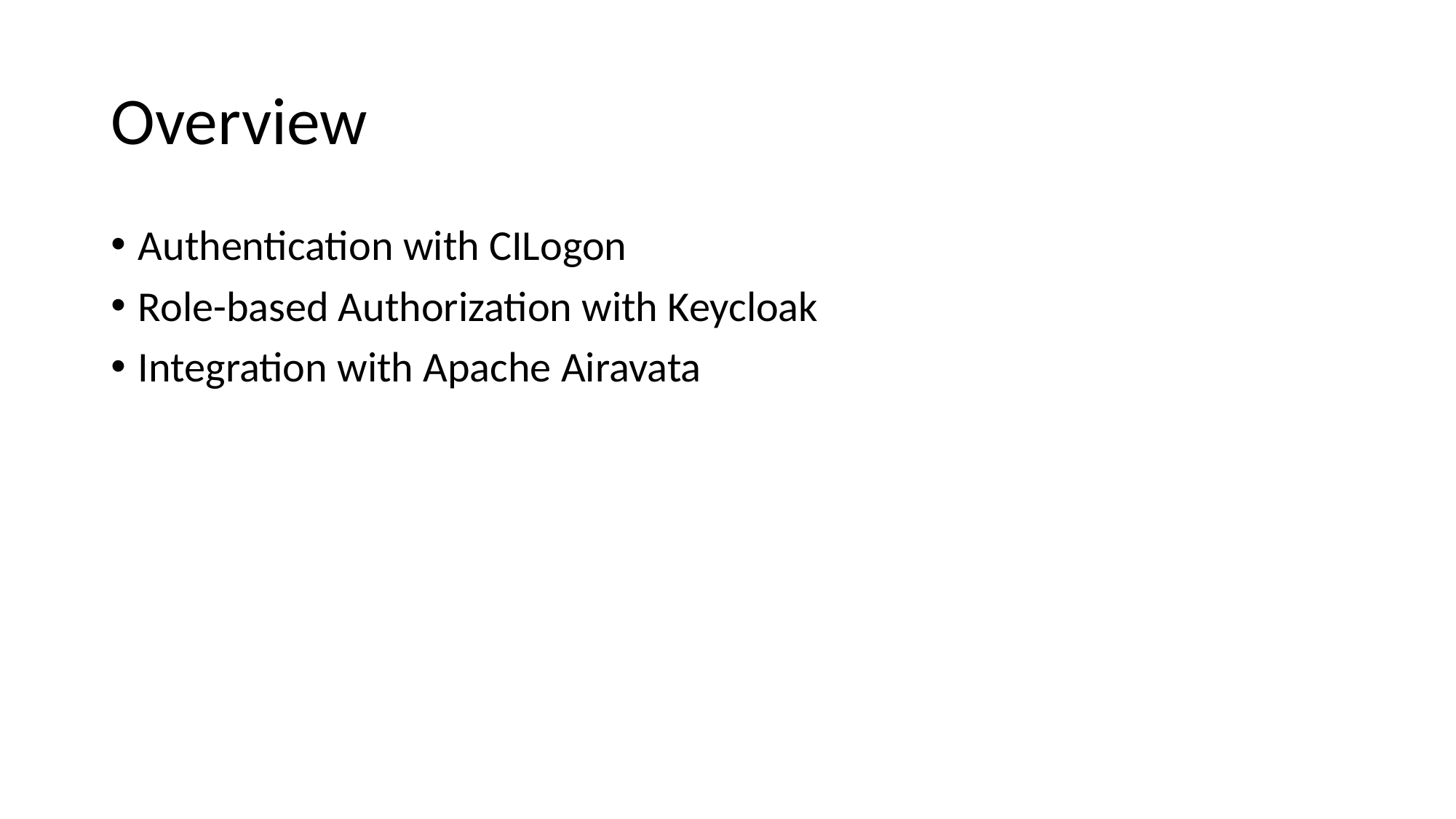

# Overview
Authentication with CILogon
Role-based Authorization with Keycloak
Integration with Apache Airavata